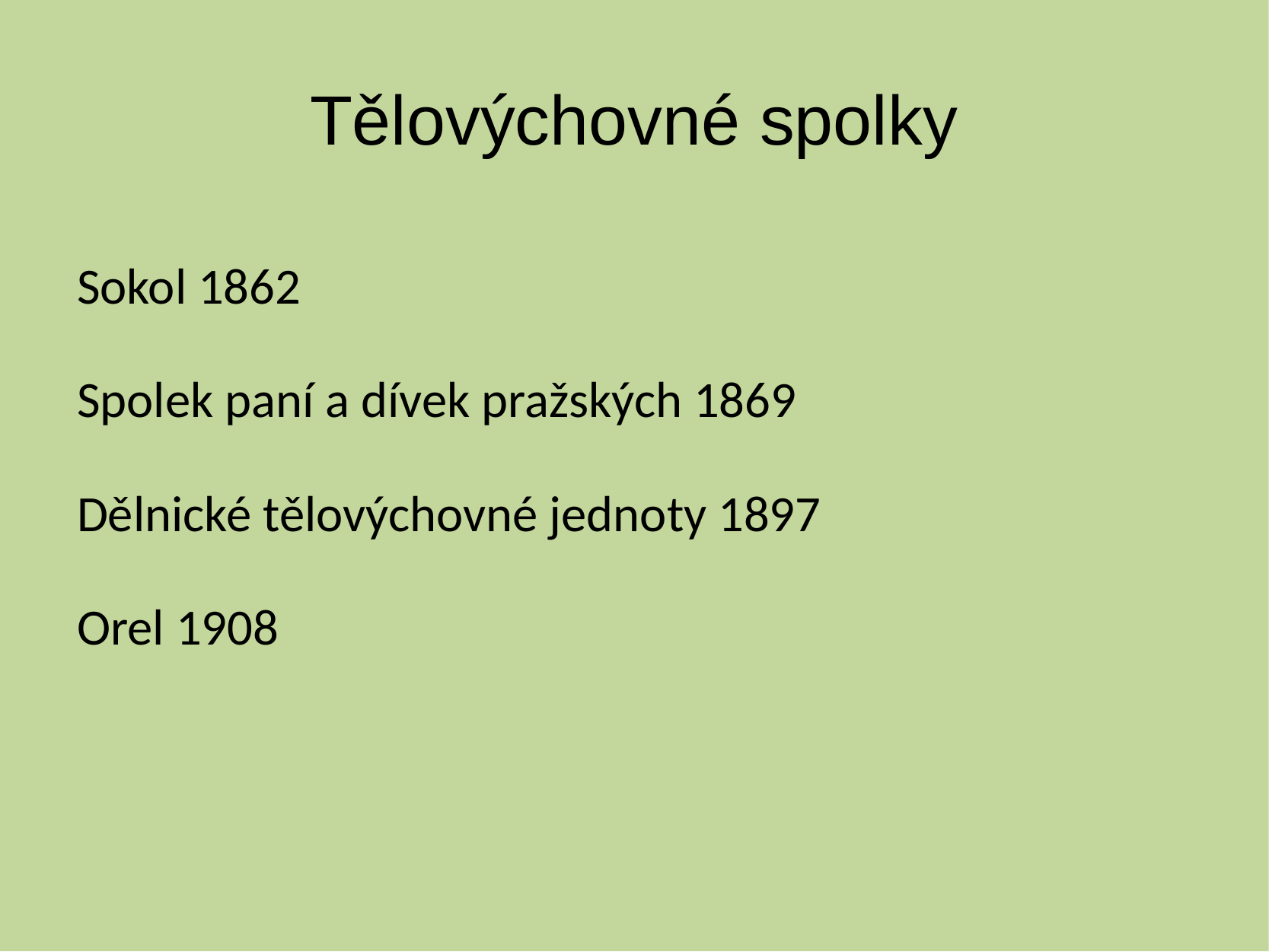

# Tělovýchovné spolky
Sokol 1862
Spolek paní a dívek pražských 1869
Dělnické tělovýchovné jednoty 1897
Orel 1908